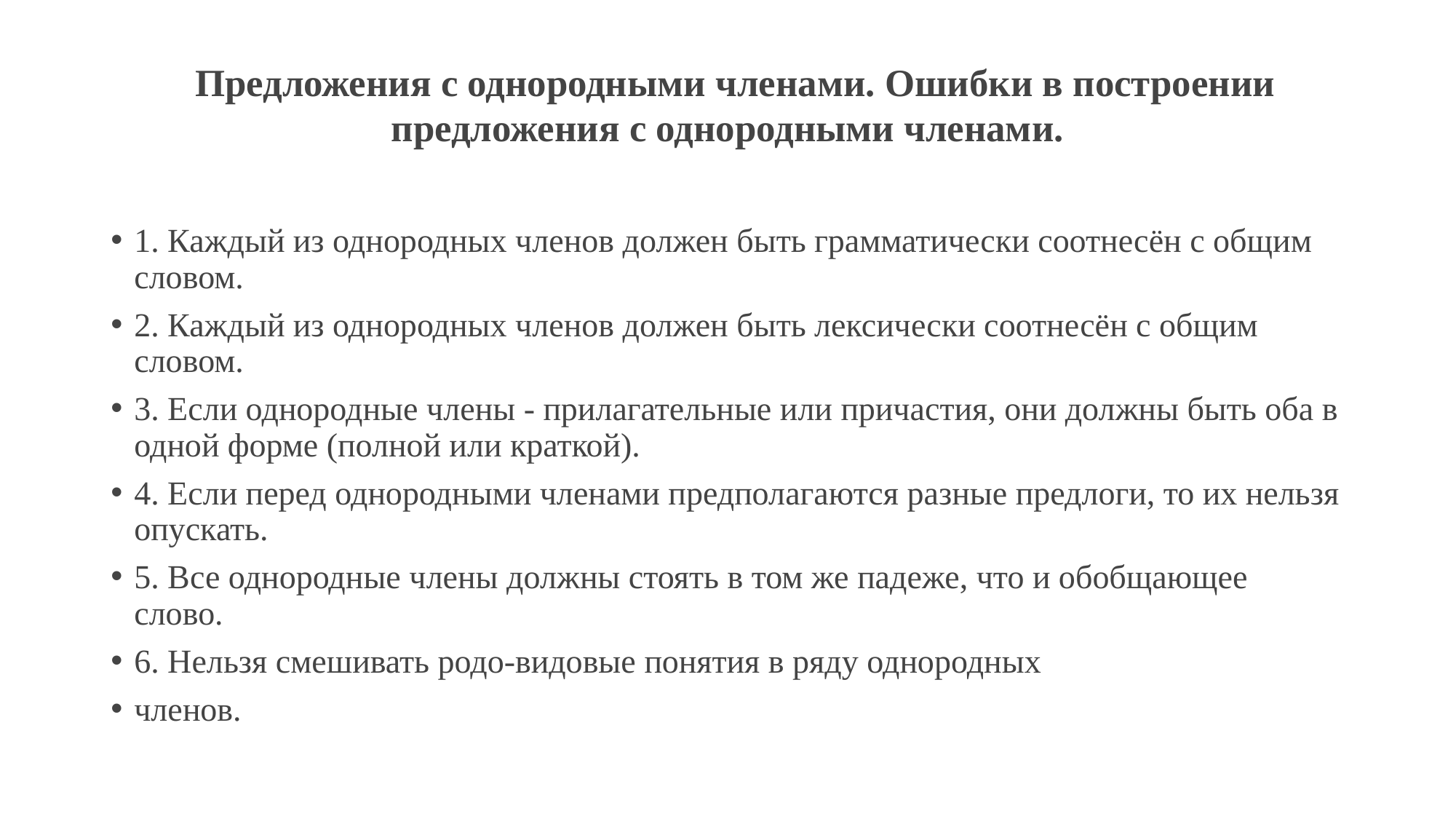

# Предложения с однородными членами. Ошибки в построении предложения с однородными членами.
1. Каждый из однородных членов должен быть грамматически соотнесён с общим словом.
2. Каждый из однородных членов должен быть лексически соотнесён с общим словом.
3. Если однородные члены - прилагательные или причастия, они должны быть оба в одной форме (полной или краткой).
4. Если перед однородными членами предполагаются разные предлоги, то их нельзя опускать.
5. Все однородные члены должны стоять в том же падеже, что и обобщающее слово.
6. Нельзя смешивать родо-видовые понятия в ряду однородных
членов.